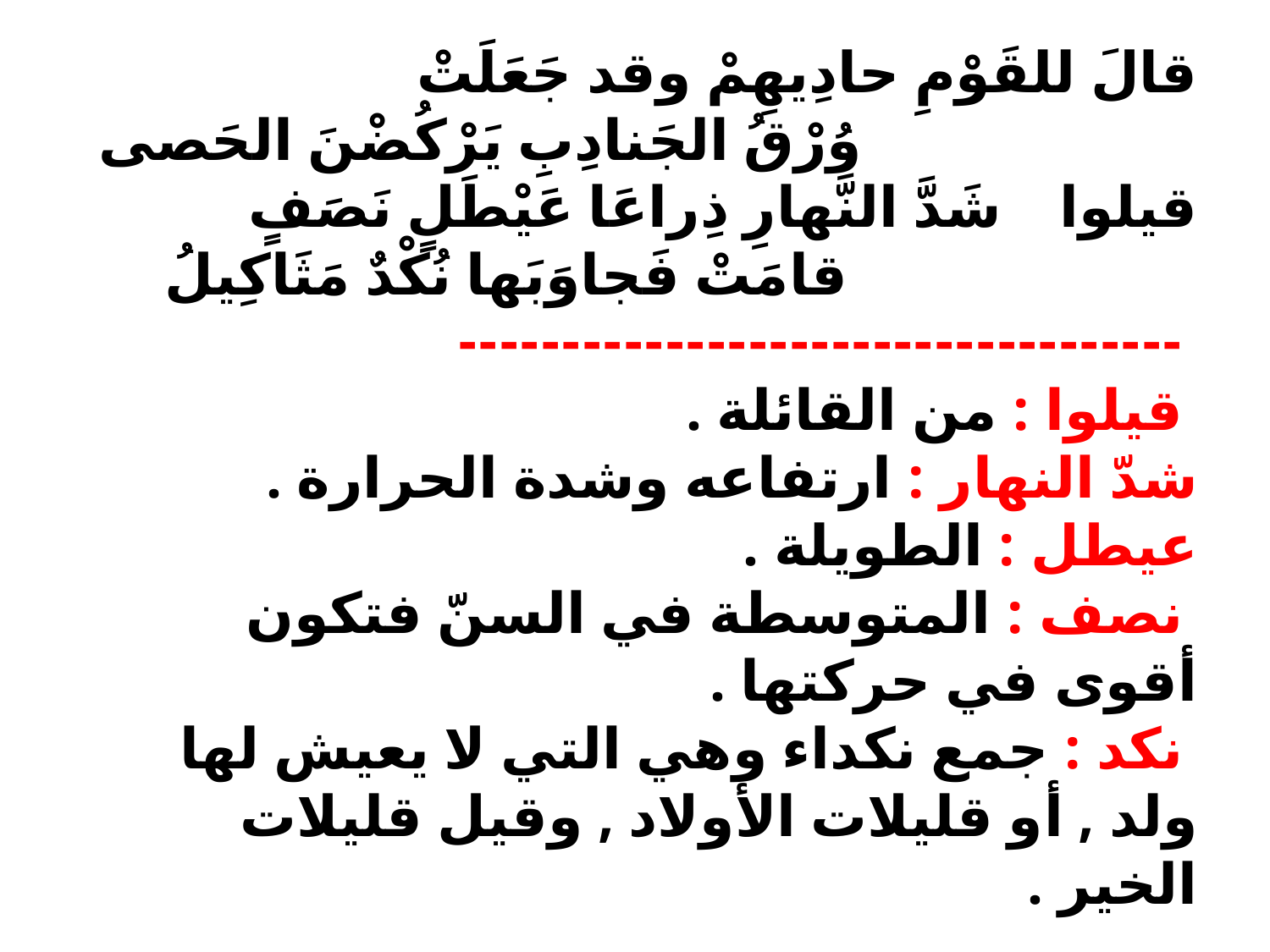

قالَ للقَوْمِ حادِيهِمْ وقد جَعَلَتْ
                       وُرْقُ الجَنادِبِ يَرْكُضْنَ الحَصى قيلوا    شَدَّ النَّهارِ ذِراعَا عَيْطَلٍ نَصَفٍ
                        قامَتْ فَجاوَبَها نُكْدٌ مَثَاكِيلُ
 -----------------------------------
 قيلوا : من القائلة .
شدّ النهار : ارتفاعه وشدة الحرارة .
عيطل : الطويلة .
 نصف : المتوسطة في السنّ فتكون أقوى في حركتها .
 نكد : جمع نكداء وهي التي لا يعيش لها ولد , أو قليلات الأولاد , وقيل قليلات الخير .